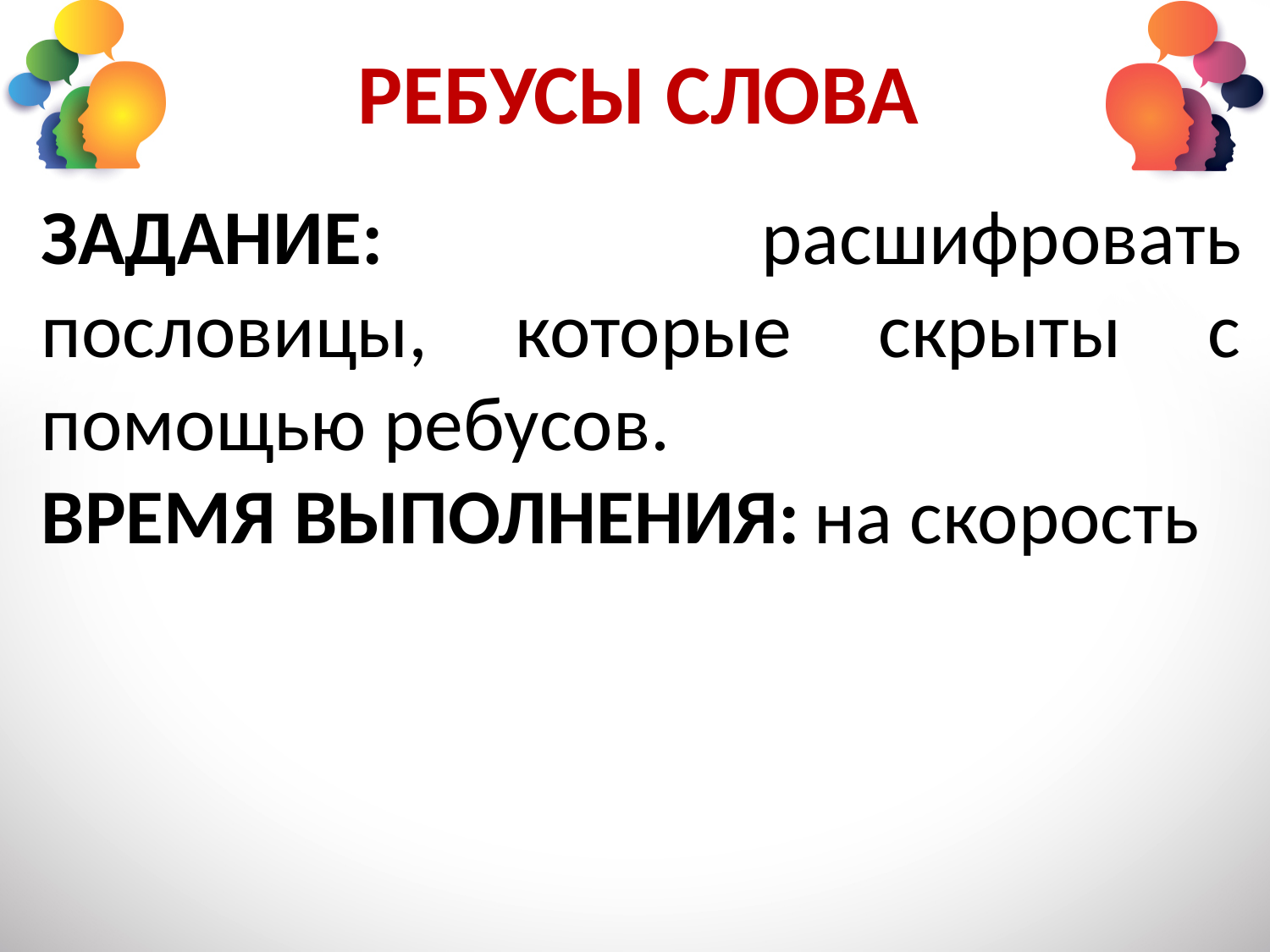

# РЕБУСЫ СЛОВА
ЗАДАНИЕ: расшифровать пословицы, которые скрыты с помощью ребусов.
ВРЕМЯ ВЫПОЛНЕНИЯ: на скорость